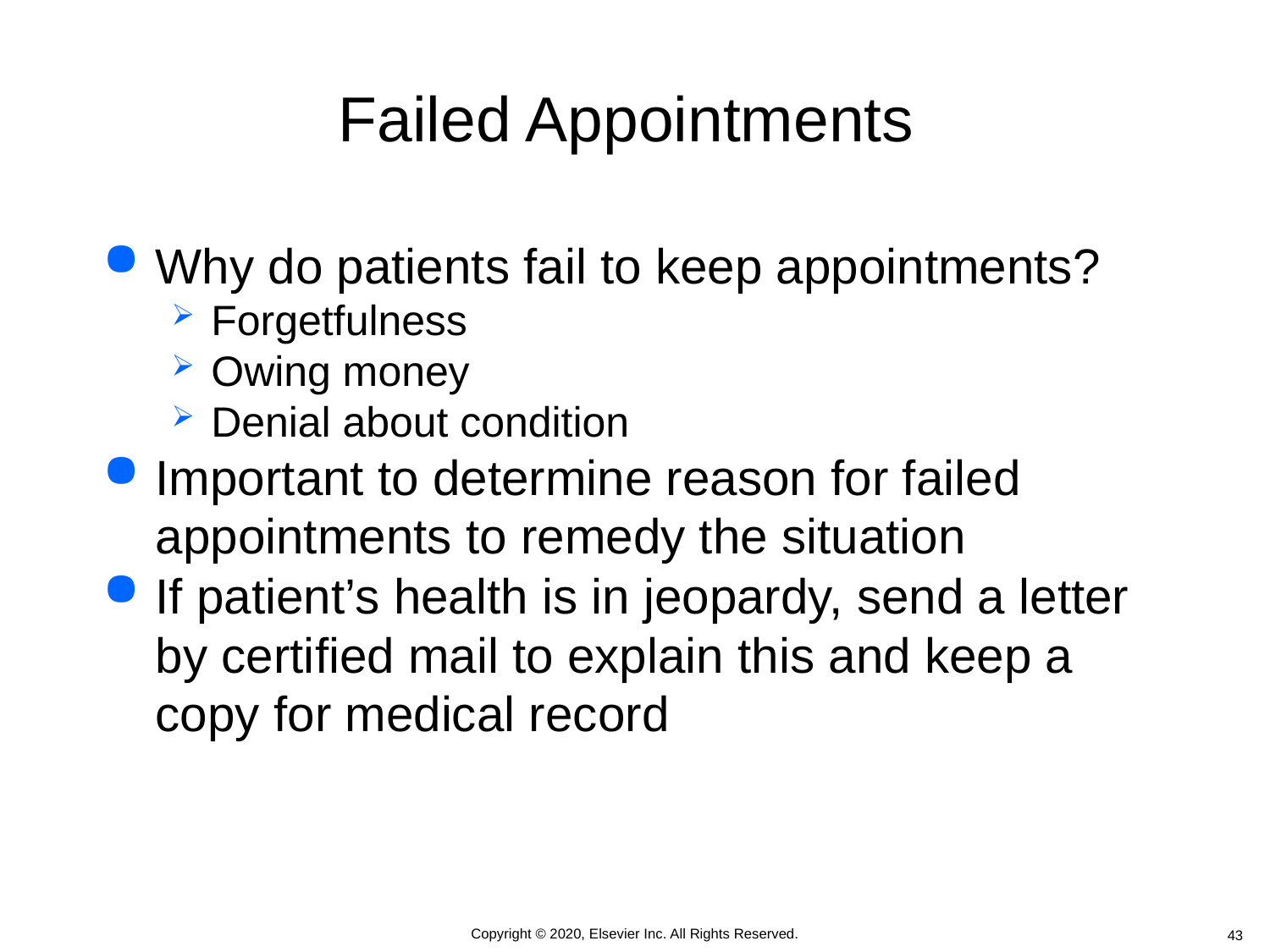

# Failed Appointments
Why do patients fail to keep appointments?
Forgetfulness
Owing money
Denial about condition
Important to determine reason for failed appointments to remedy the situation
If patient’s health is in jeopardy, send a letter by certified mail to explain this and keep a copy for medical record

 43